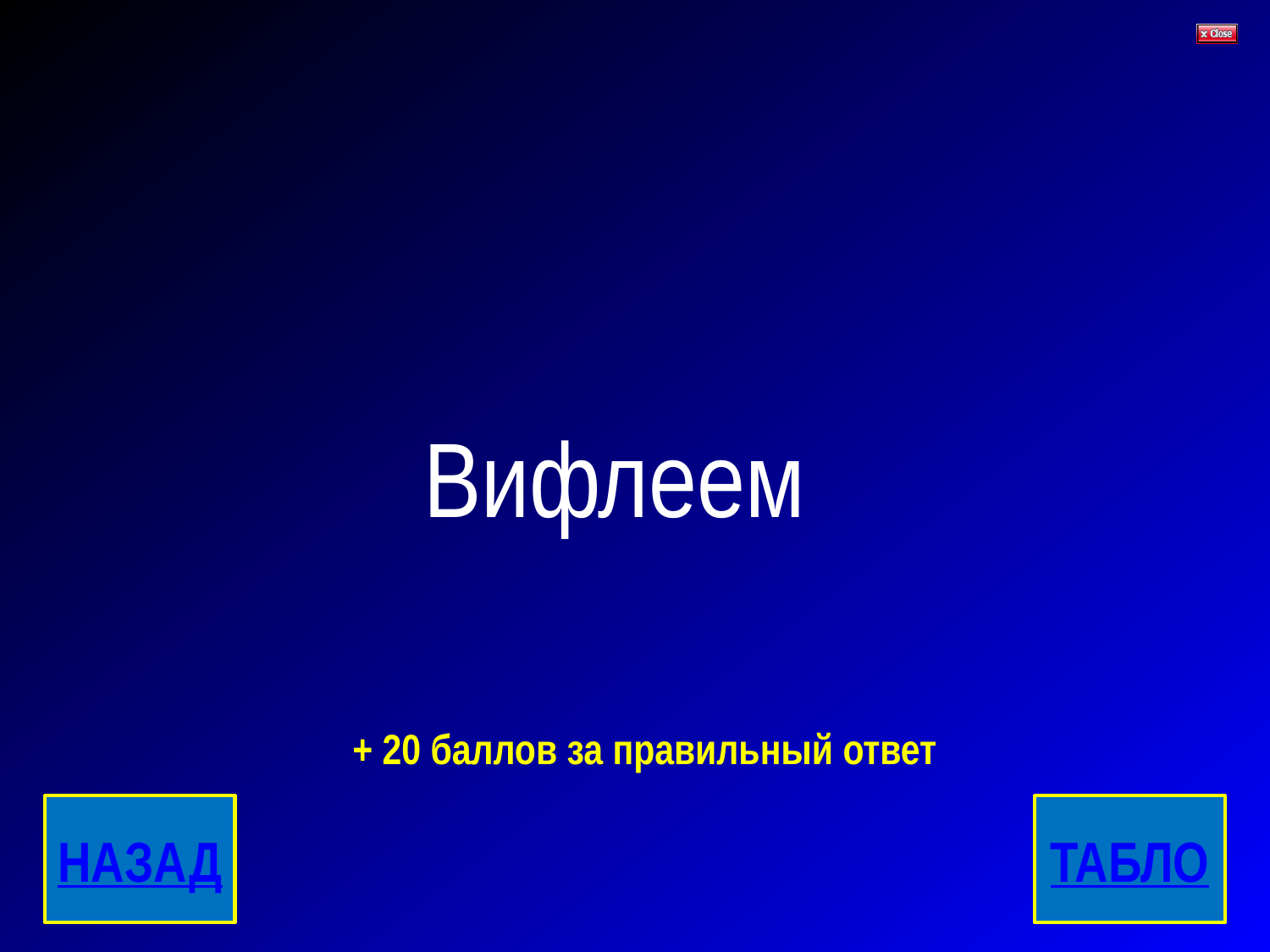

# Вифлеем
+ 20 баллов за правильный ответ
НАЗАД
ТАБЛО